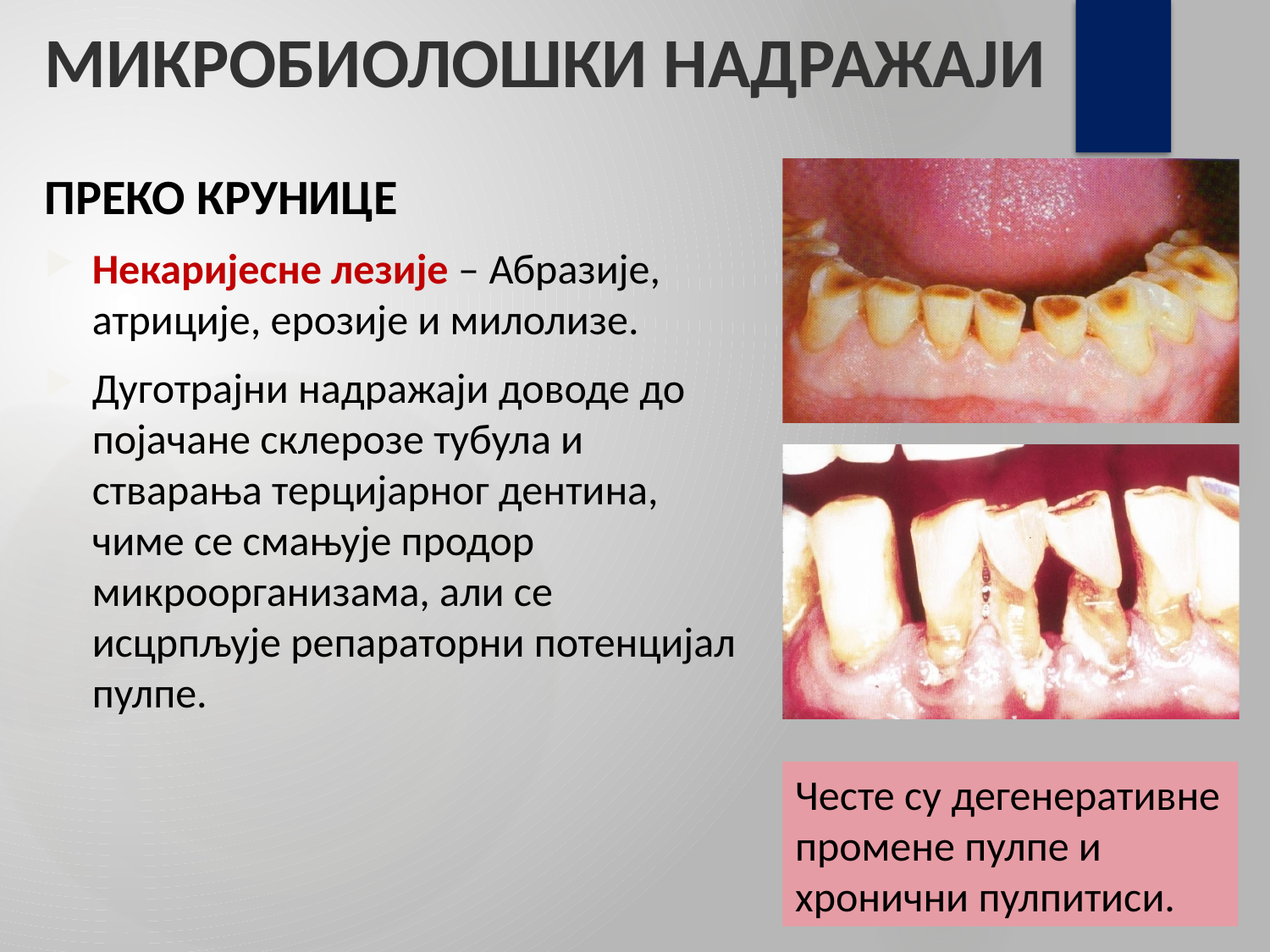

# МИКРОБИОЛОШКИ НАДРАЖАЈИ

ПРЕКО КРУНИЦЕ
Некаријесне лезије – Абразије, атриције, ерозије и милолизе.
Дуготрајни надражаји доводе до појачане склерозе тубула и стварања терцијарног дентина, чиме се смањује продор микроорганизама, али се исцрпљује репараторни потенцијал пулпе.

Честе су дегенеративне промене пулпе и хронични пулпитиси.